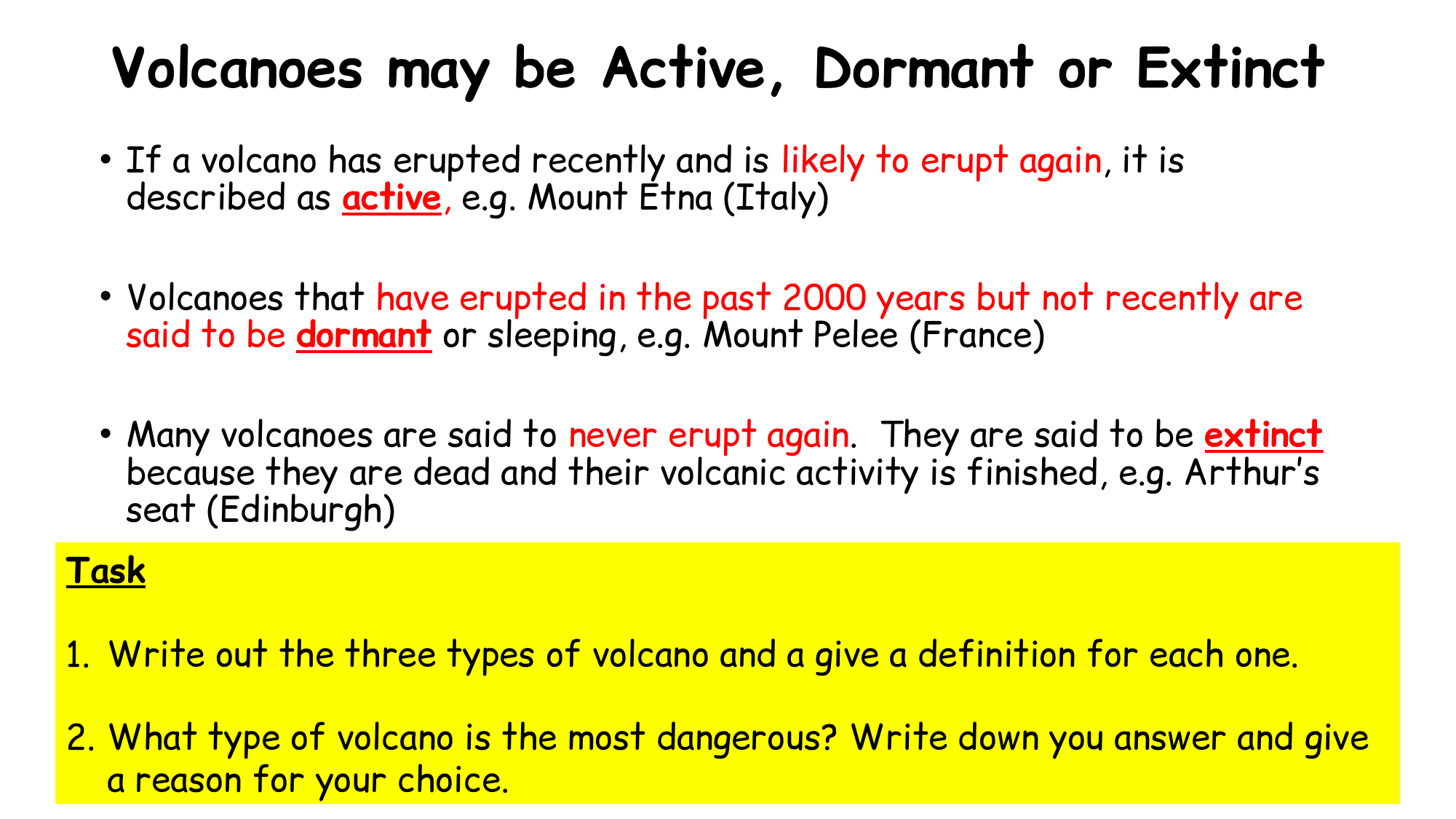

# Volcanoes may be Active, Dormant or Extinct
If a volcano has erupted recently and is likely to erupt again, it is described as active, e.g. Mount Etna (Italy)

Volcanoes that have erupted in the past 2000 years but not recently are said to be dormant or sleeping, e.g. Mount Pelee (France)

Many volcanoes are said to never erupt again.  They are said to be extinct because they are dead and their volcanic activity is finished, e.g. Arthur’s seat (Edinburgh)
Task

Write out the three types of volcano and a give a definition for each one.

What type of volcano is the most dangerous? Write down you answer and give a reason for your choice.